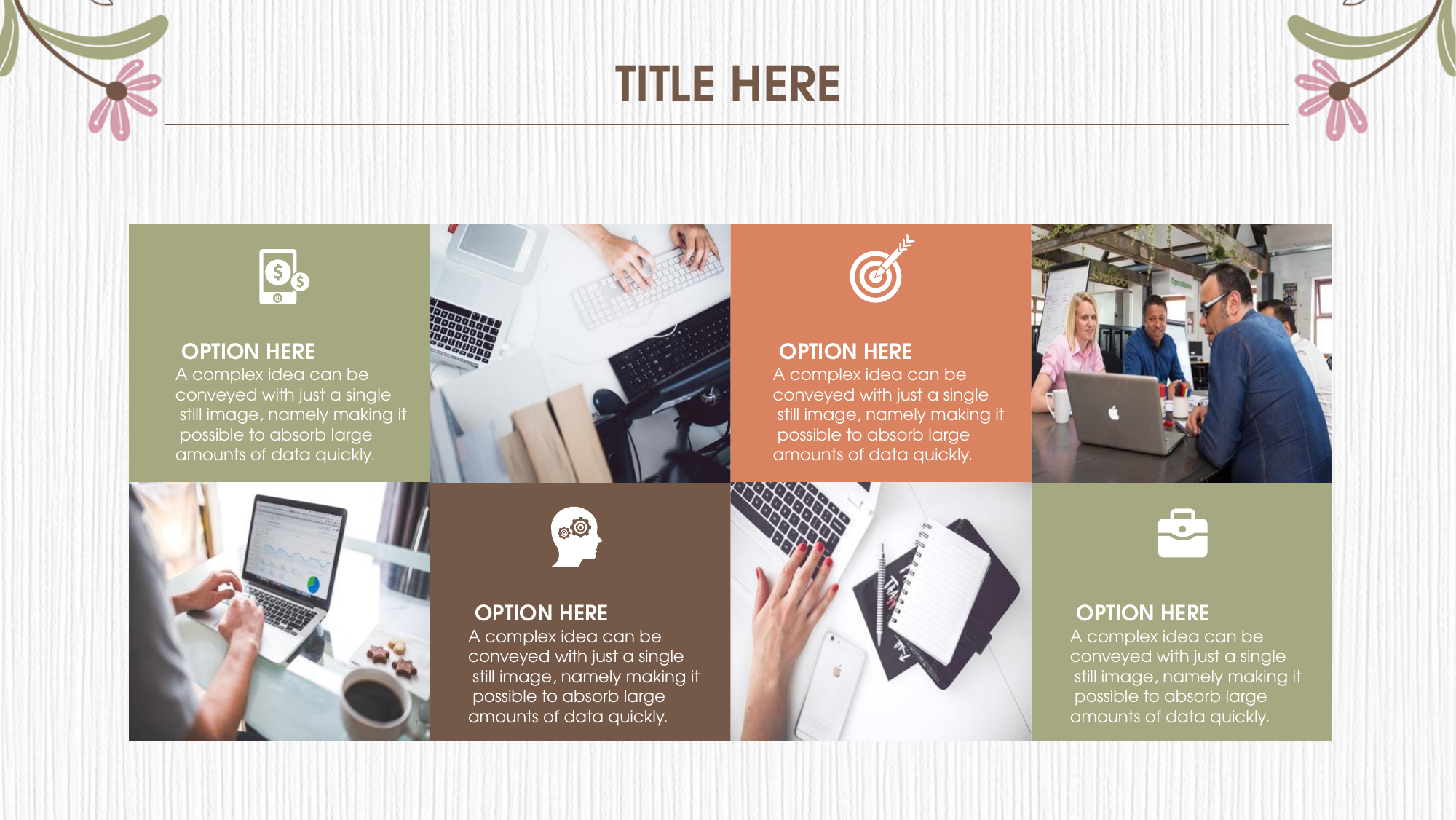

TITLE HERE

 OPTION HERE
A complex idea can be
conveyed with just a single
 still image, namely making it
 possible to absorb large
amounts of data quickly.

 OPTION HERE
A complex idea can be
conveyed with just a single
 still image, namely making it
 possible to absorb large
amounts of data quickly.

 OPTION HERE
A complex idea can be
conveyed with just a single
 still image, namely making it
 possible to absorb large
amounts of data quickly.

 OPTION HERE
A complex idea can be
conveyed with just a single
 still image, namely making it
 possible to absorb large
amounts of data quickly.